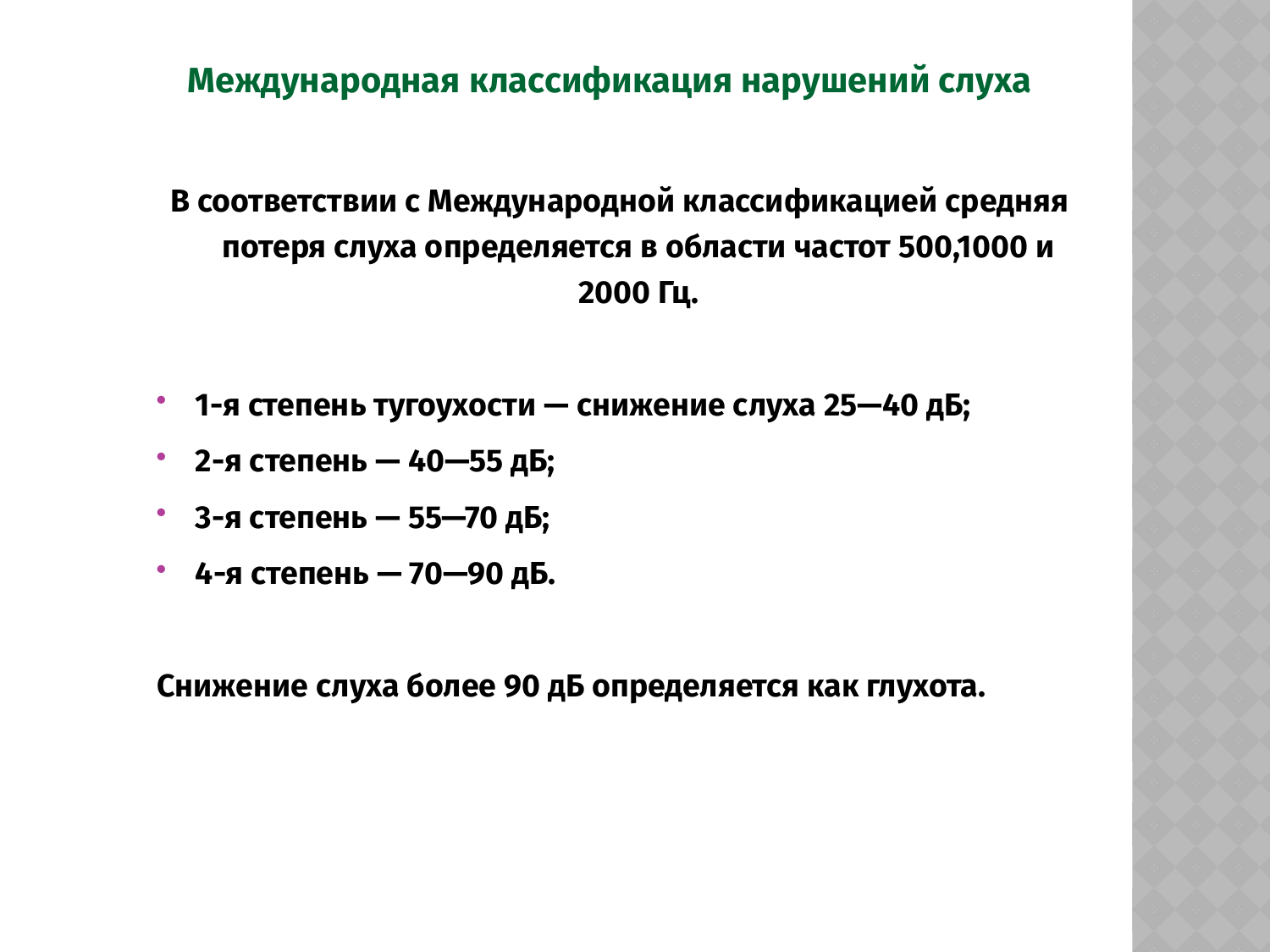

Международная классификация нарушений слуха
В соответствии с Международной классификацией средняя потеря слуха определяется в области частот 500,1000 и 2000 Гц.

1-я степень тугоухости — снижение слуха 25—40 дБ;
2-я степень — 40—55 дБ;
3-я степень — 55—70 дБ;
4-я степень — 70—90 дБ.

Снижение слуха более 90 дБ определяется как глухота.